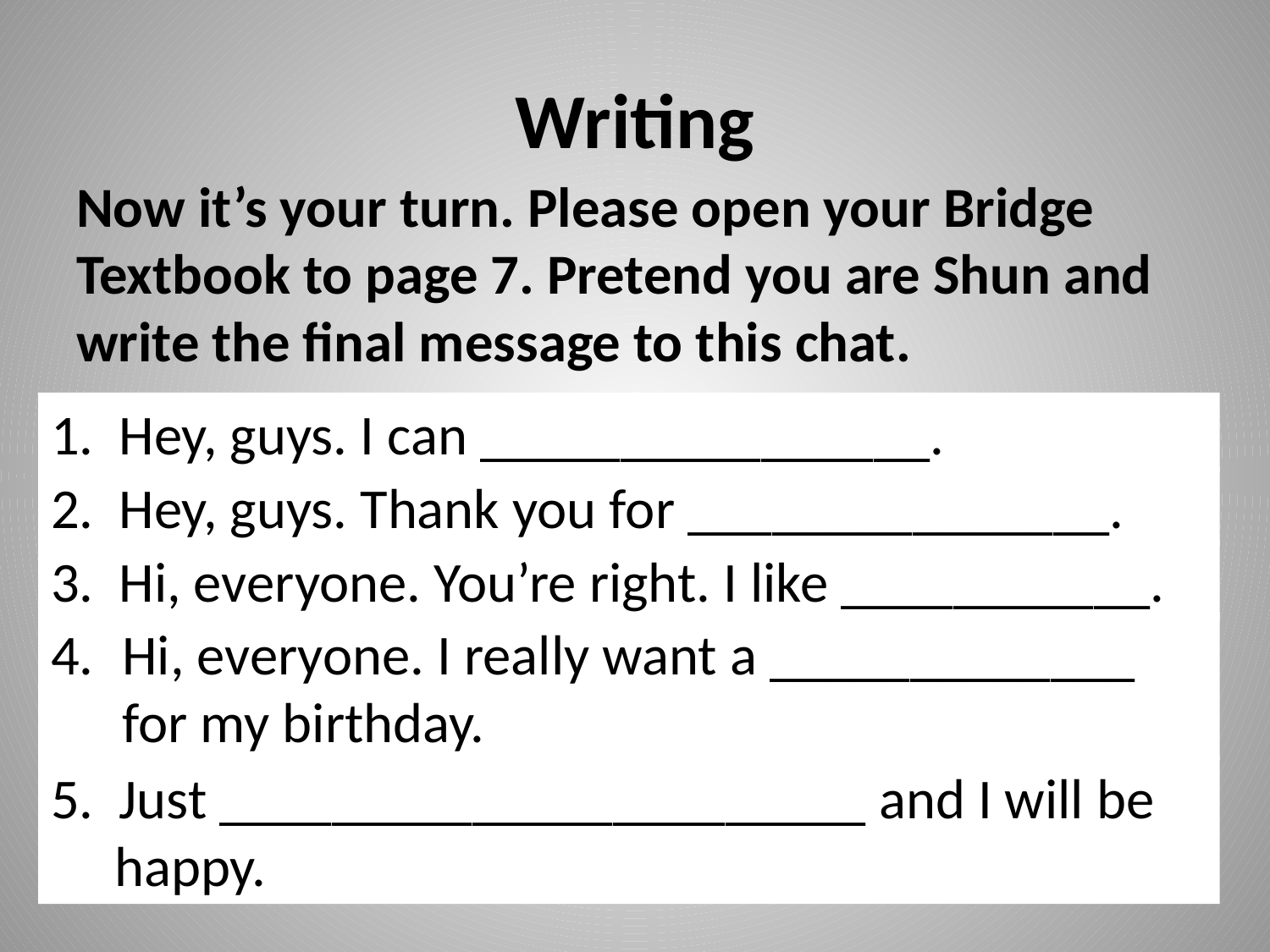

# Writing
Now it’s your turn. Please open your Bridge Textbook to page 7. Pretend you are Shun and write the final message to this chat.
1.  Hey, guys. I can ________________.
2.  Hey, guys. Thank you for _______________.
3.  Hi, everyone. You’re right. I like ___________.
Hi, everyone. I really want a _____________ for my birthday.
5.  Just _______________________ and I will be
     happy.